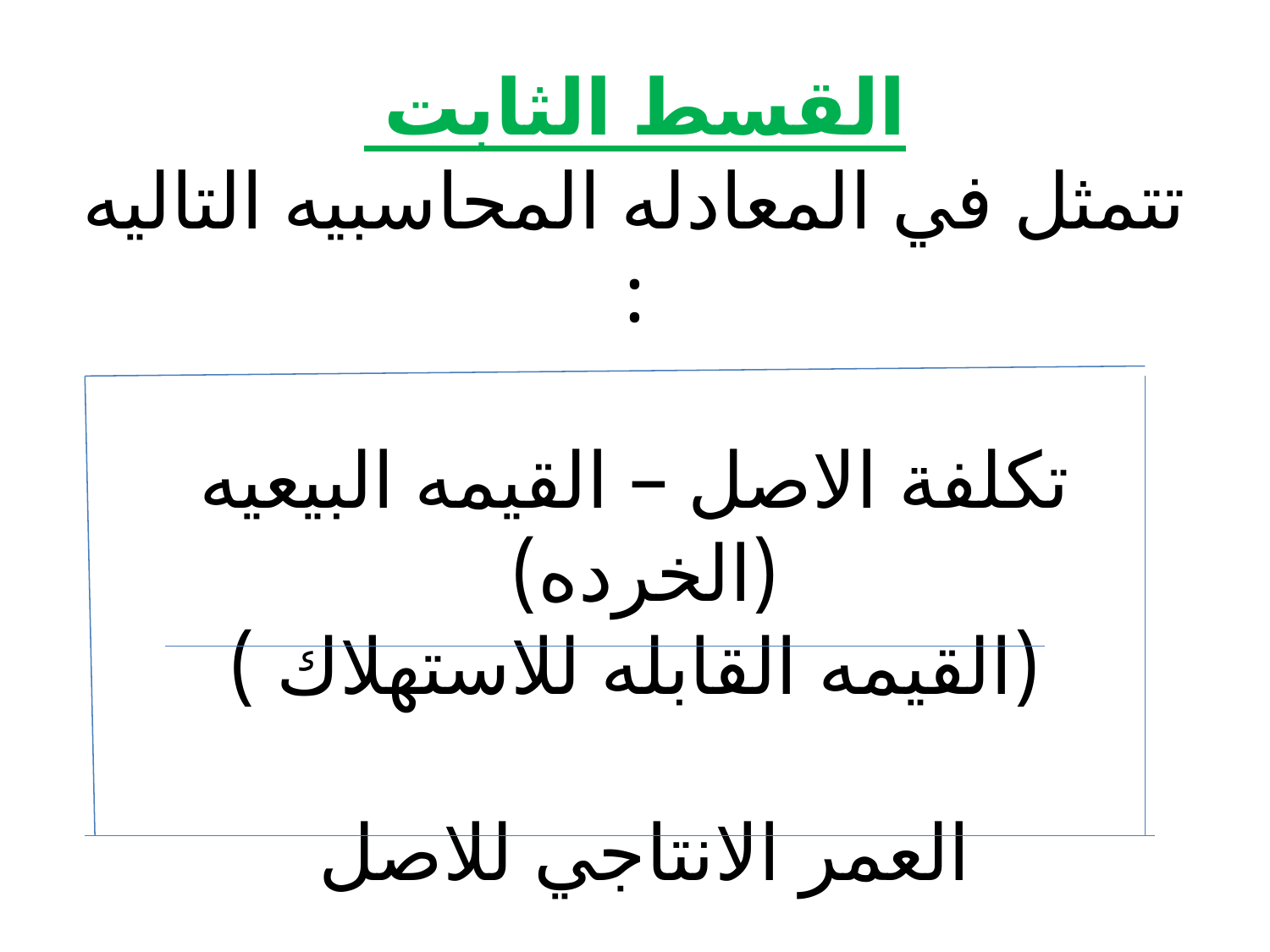

# القسط الثابت تتمثل في المعادله المحاسبيه التاليه : تكلفة الاصل – القيمه البيعيه (الخرده) (القيمه القابله للاستهلاك ) العمر الانتاجي للاصل